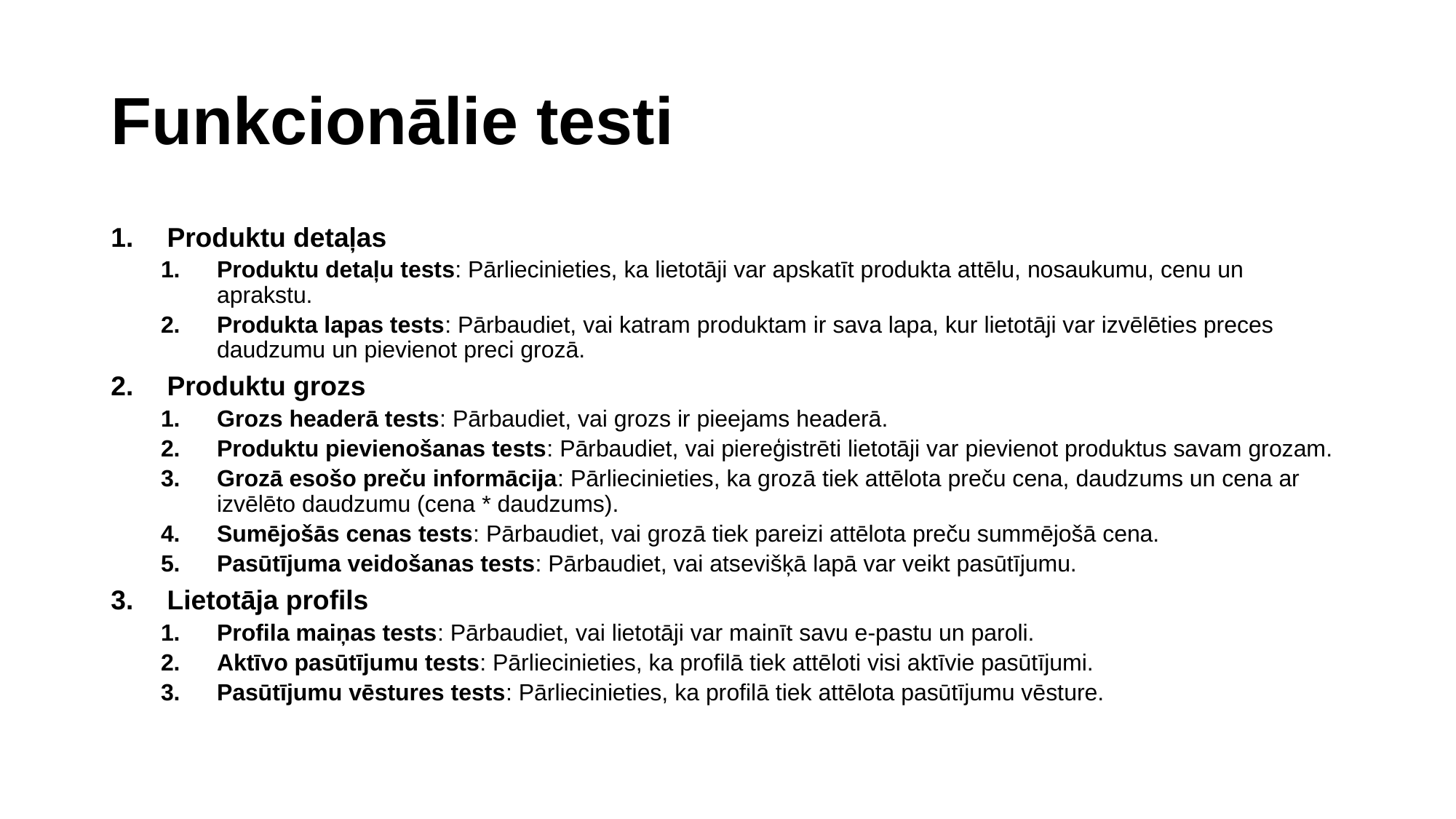

# Funkcionālie testi
Produktu detaļas
Produktu detaļu tests: Pārliecinieties, ka lietotāji var apskatīt produkta attēlu, nosaukumu, cenu un aprakstu.
Produkta lapas tests: Pārbaudiet, vai katram produktam ir sava lapa, kur lietotāji var izvēlēties preces daudzumu un pievienot preci grozā.
Produktu grozs
Grozs headerā tests: Pārbaudiet, vai grozs ir pieejams headerā.
Produktu pievienošanas tests: Pārbaudiet, vai piereģistrēti lietotāji var pievienot produktus savam grozam.
Grozā esošo preču informācija: Pārliecinieties, ka grozā tiek attēlota preču cena, daudzums un cena ar izvēlēto daudzumu (cena * daudzums).
Sumējošās cenas tests: Pārbaudiet, vai grozā tiek pareizi attēlota preču summējošā cena.
Pasūtījuma veidošanas tests: Pārbaudiet, vai atsevišķā lapā var veikt pasūtījumu.
Lietotāja profils
Profila maiņas tests: Pārbaudiet, vai lietotāji var mainīt savu e-pastu un paroli.
Aktīvo pasūtījumu tests: Pārliecinieties, ka profilā tiek attēloti visi aktīvie pasūtījumi.
Pasūtījumu vēstures tests: Pārliecinieties, ka profilā tiek attēlota pasūtījumu vēsture.